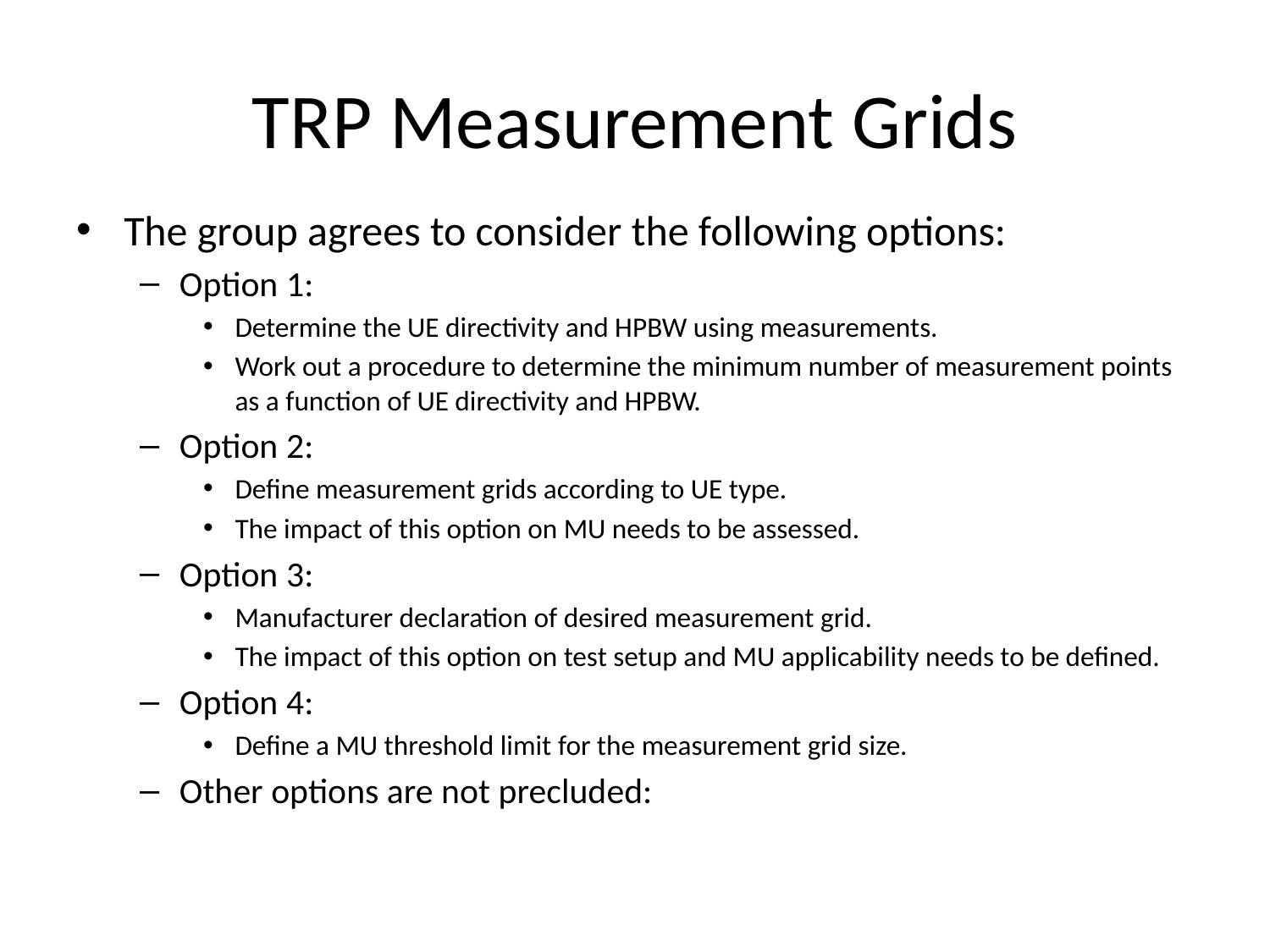

# TRP Measurement Grids
The group agrees to consider the following options:
Option 1:
Determine the UE directivity and HPBW using measurements.
Work out a procedure to determine the minimum number of measurement points as a function of UE directivity and HPBW.
Option 2:
Define measurement grids according to UE type.
The impact of this option on MU needs to be assessed.
Option 3:
Manufacturer declaration of desired measurement grid.
The impact of this option on test setup and MU applicability needs to be defined.
Option 4:
Define a MU threshold limit for the measurement grid size.
Other options are not precluded: